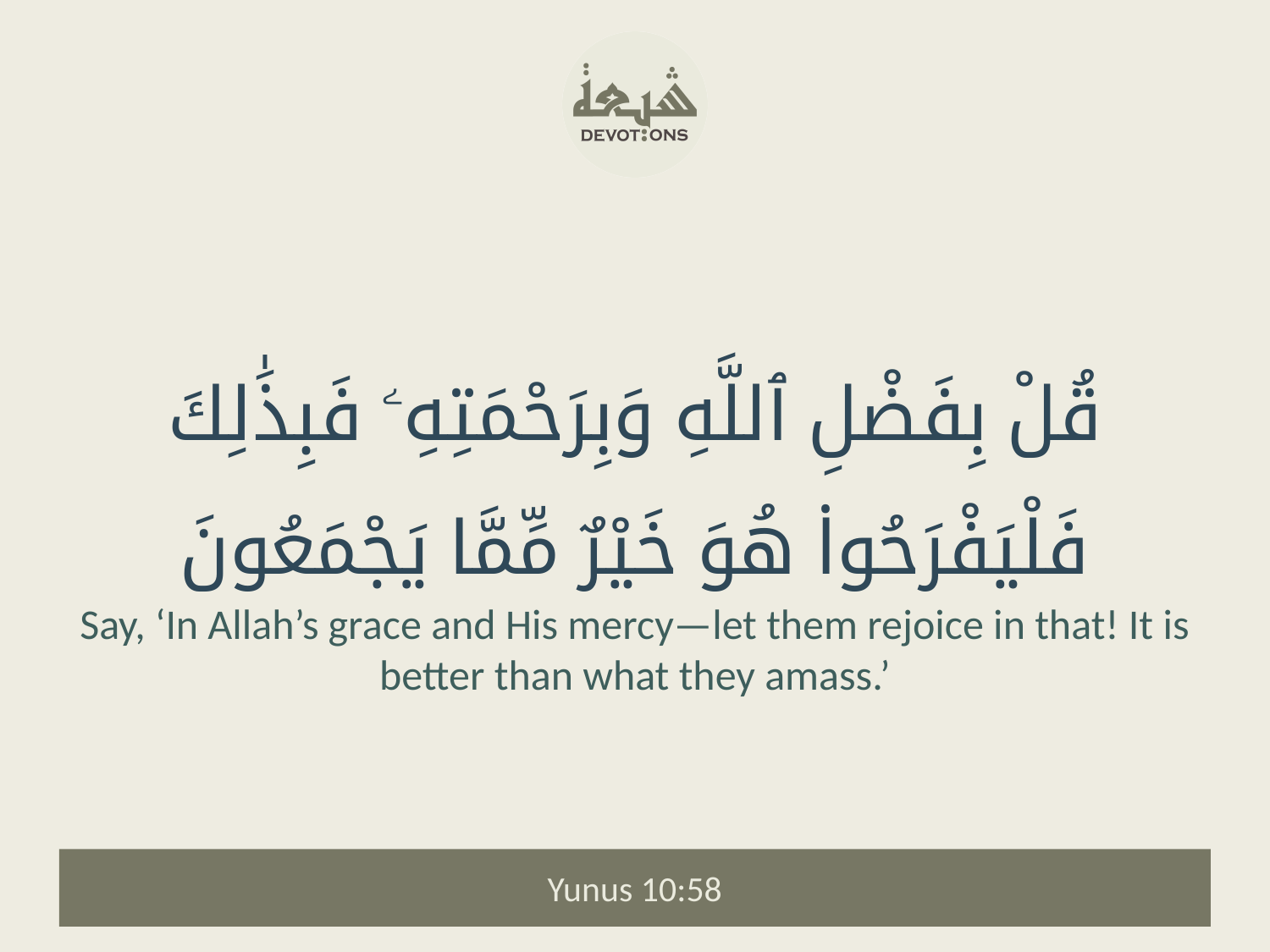

قُلْ بِفَضْلِ ٱللَّهِ وَبِرَحْمَتِهِۦ فَبِذَٰلِكَ فَلْيَفْرَحُوا۟ هُوَ خَيْرٌ مِّمَّا يَجْمَعُونَ
Say, ‘In Allah’s grace and His mercy—let them rejoice in that! It is better than what they amass.’
Yunus 10:58